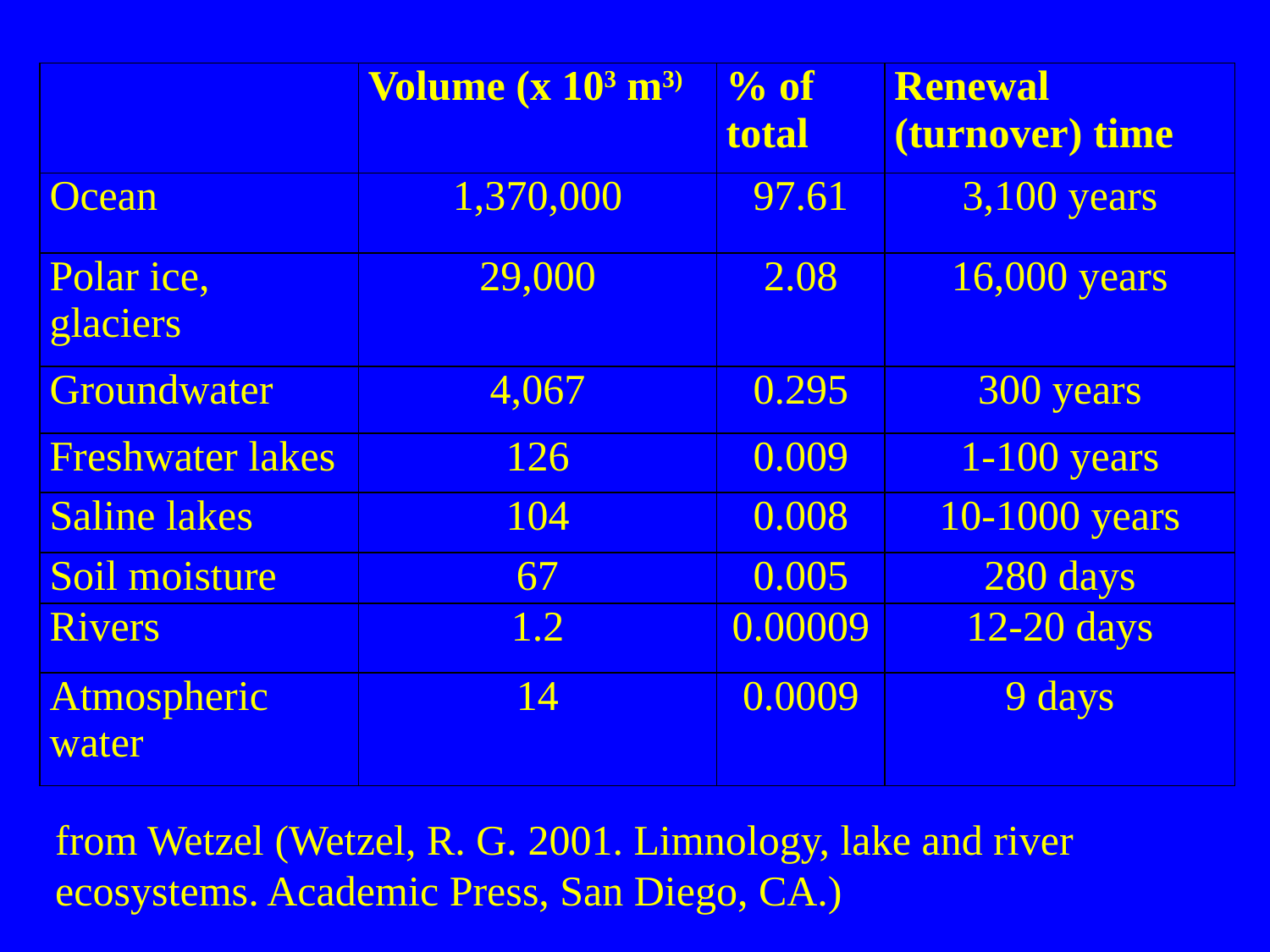

|  | Volume (x 103 m3) | % of total | Renewal (turnover) time |
| --- | --- | --- | --- |
| Ocean | 1,370,000 | 97.61 | 3,100 years |
| Polar ice, glaciers | 29,000 | 2.08 | 16,000 years |
| Groundwater | 4,067 | 0.295 | 300 years |
| Freshwater lakes | 126 | 0.009 | 1-100 years |
| Saline lakes | 104 | 0.008 | 10-1000 years |
| Soil moisture | 67 | 0.005 | 280 days |
| Rivers | 1.2 | 0.00009 | 12-20 days |
| Atmospheric water | 14 | 0.0009 | 9 days |

from Wetzel (Wetzel, R. G. 2001. Limnology, lake and river ecosystems. Academic Press, San Diego, CA.)